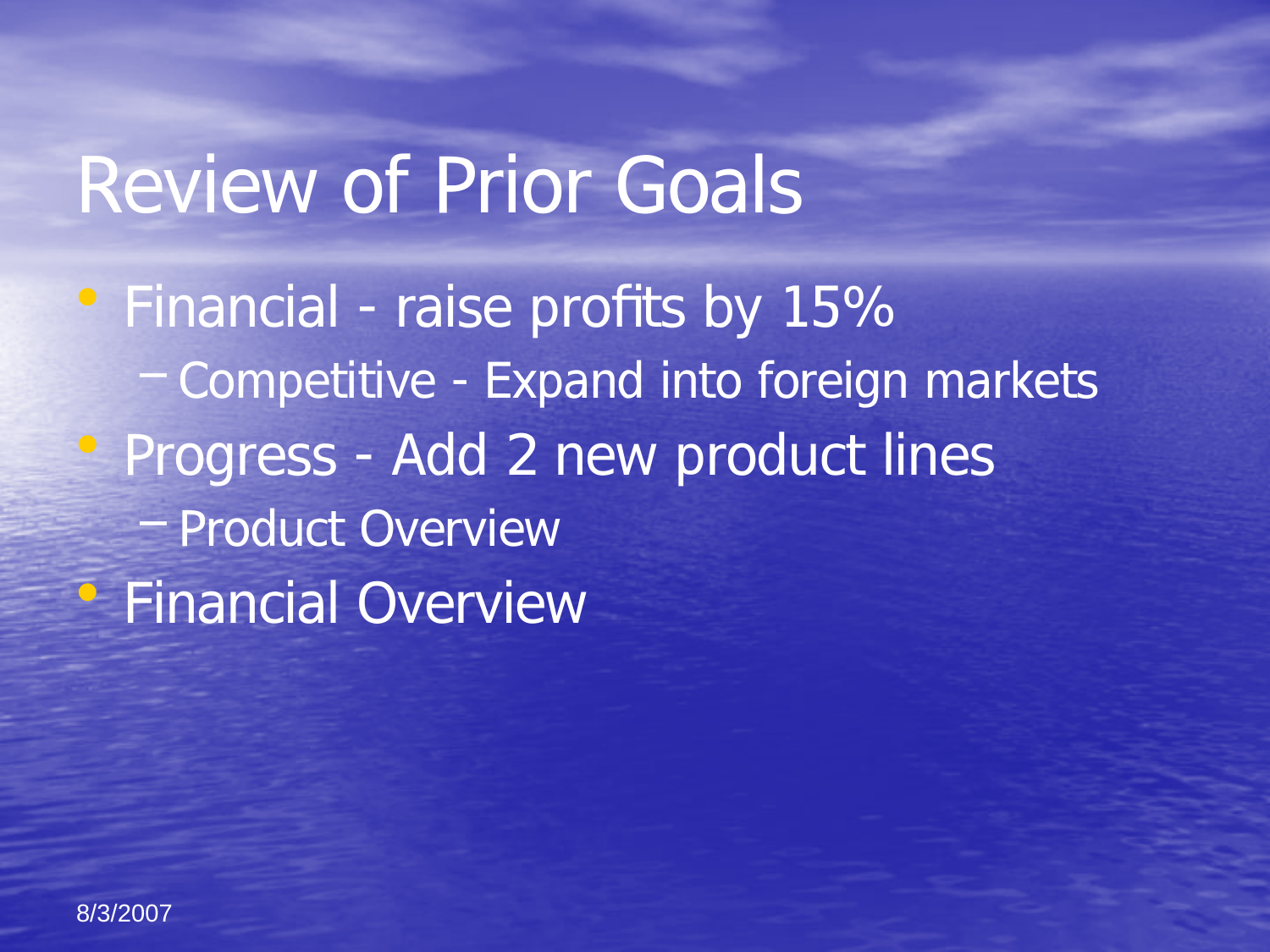

# Review of Prior Goals
Financial - raise profits by 15%
Competitive - Expand into foreign markets
Progress - Add 2 new product lines
Product Overview
Financial Overview
8/3/2007